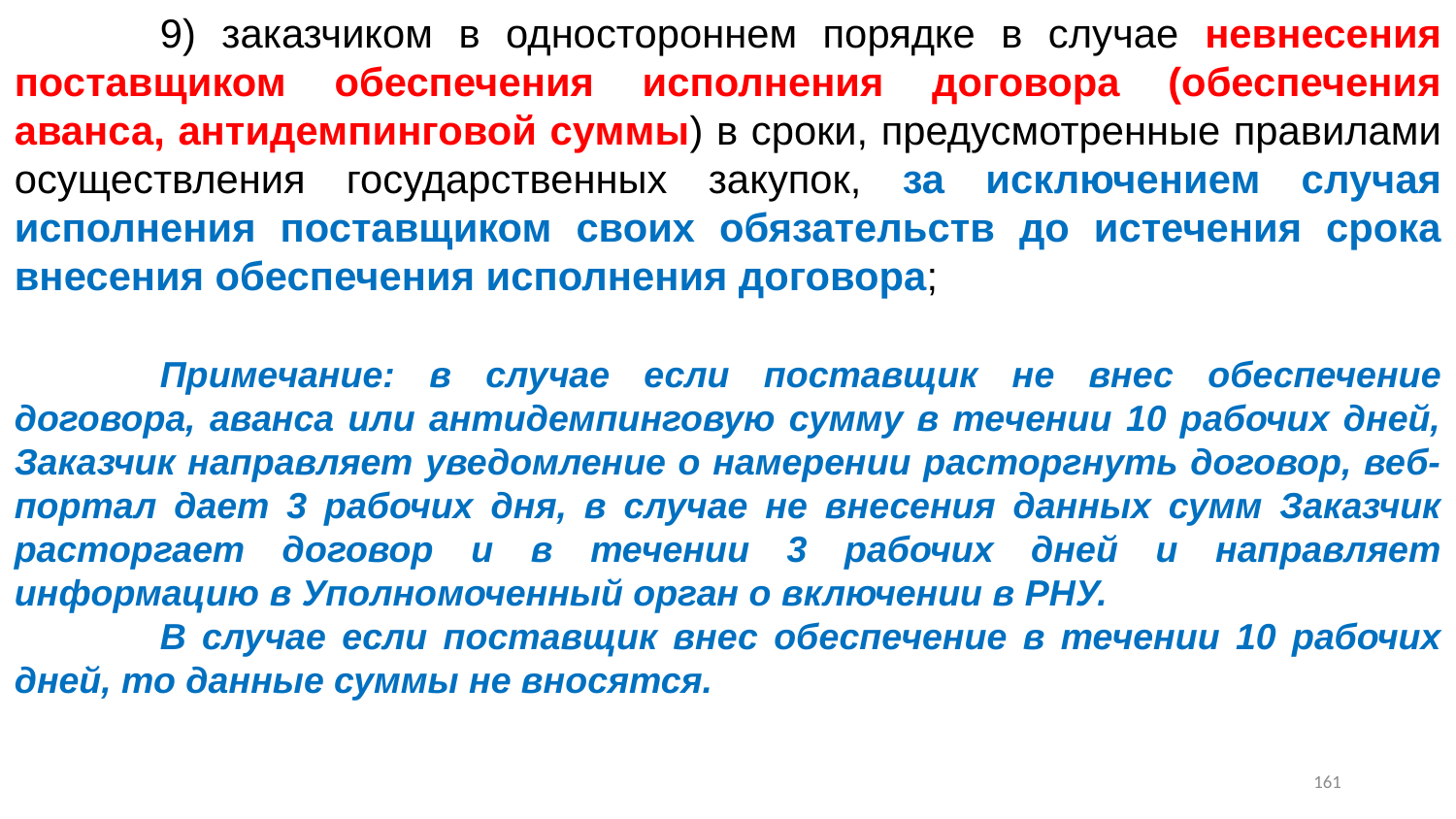

9) заказчиком в одностороннем порядке в случае невнесения поставщиком обеспечения исполнения договора (обеспечения аванса, антидемпинговой суммы) в сроки, предусмотренные правилами осуществления государственных закупок, за исключением случая исполнения поставщиком своих обязательств до истечения срока внесения обеспечения исполнения договора;

	Примечание: в случае если поставщик не внес обеспечение договора, аванса или антидемпинговую сумму в течении 10 рабочих дней, Заказчик направляет уведомление о намерении расторгнуть договор, веб-портал дает 3 рабочих дня, в случае не внесения данных сумм Заказчик расторгает договор и в течении 3 рабочих дней и направляет информацию в Уполномоченный орган о включении в РНУ.
	В случае если поставщик внес обеспечение в течении 10 рабочих дней, то данные суммы не вносятся.

161